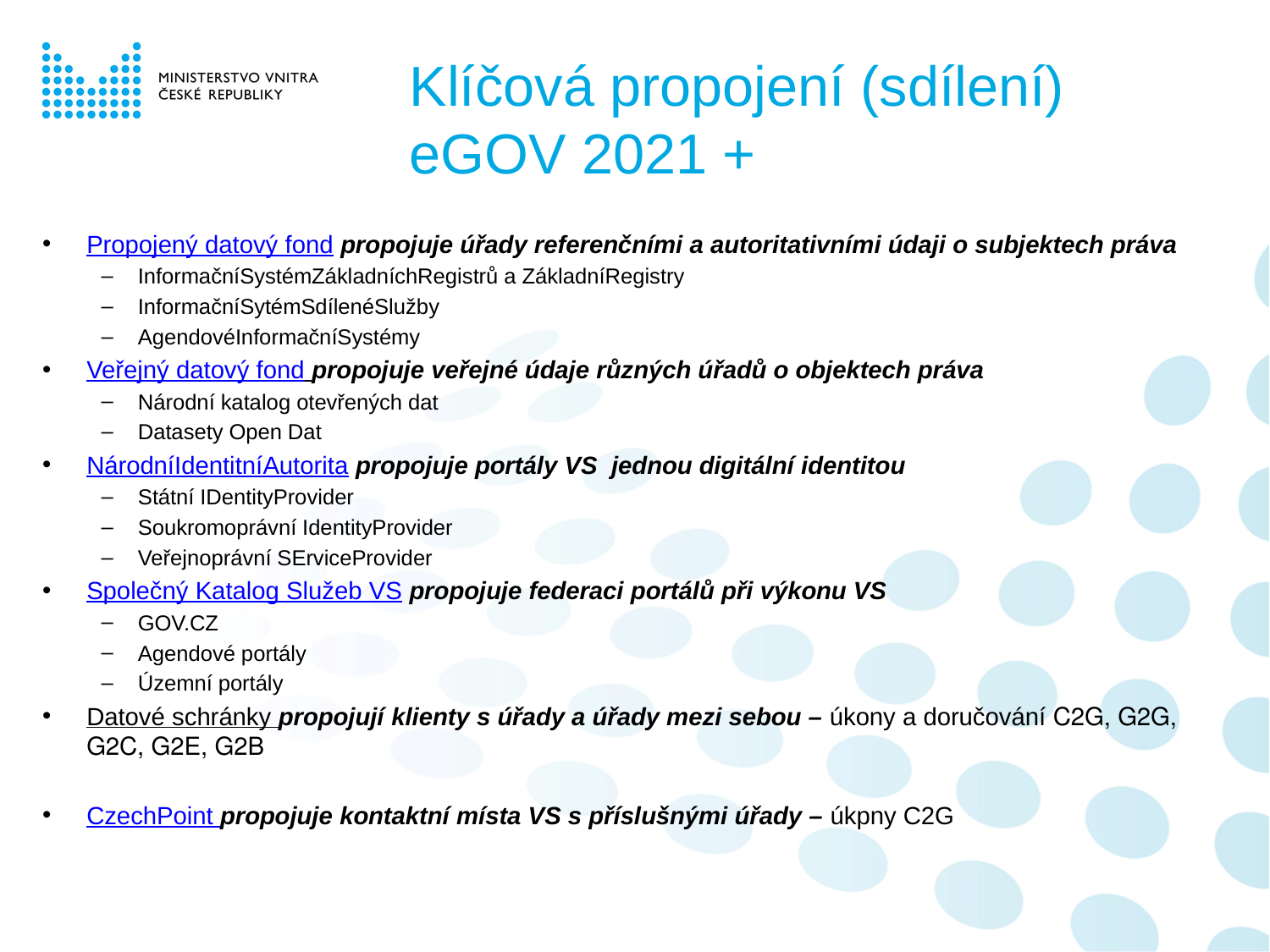

# Klíčová propojení (sdílení) eGOV 2021 +
Propojený datový fond propojuje úřady referenčními a autoritativními údaji o subjektech práva
InformačníSystémZákladníchRegistrů a ZákladníRegistry
InformačníSytémSdílenéSlužby
AgendovéInformačníSystémy
Veřejný datový fond propojuje veřejné údaje různých úřadů o objektech práva
Národní katalog otevřených dat
Datasety Open Dat
NárodníIdentitníAutorita propojuje portály VS  jednou digitální identitou
Státní IDentityProvider
Soukromoprávní IdentityProvider
Veřejnoprávní SErviceProvider
Společný Katalog Služeb VS propojuje federaci portálů při výkonu VS
GOV.CZ
Agendové portály
Územní portály
Datové schránky propojují klienty s úřady a úřady mezi sebou – úkony a doručování C2G, G2G, G2C, G2E, G2B

CzechPoint propojuje kontaktní místa VS s příslušnými úřady – úkpny C2G